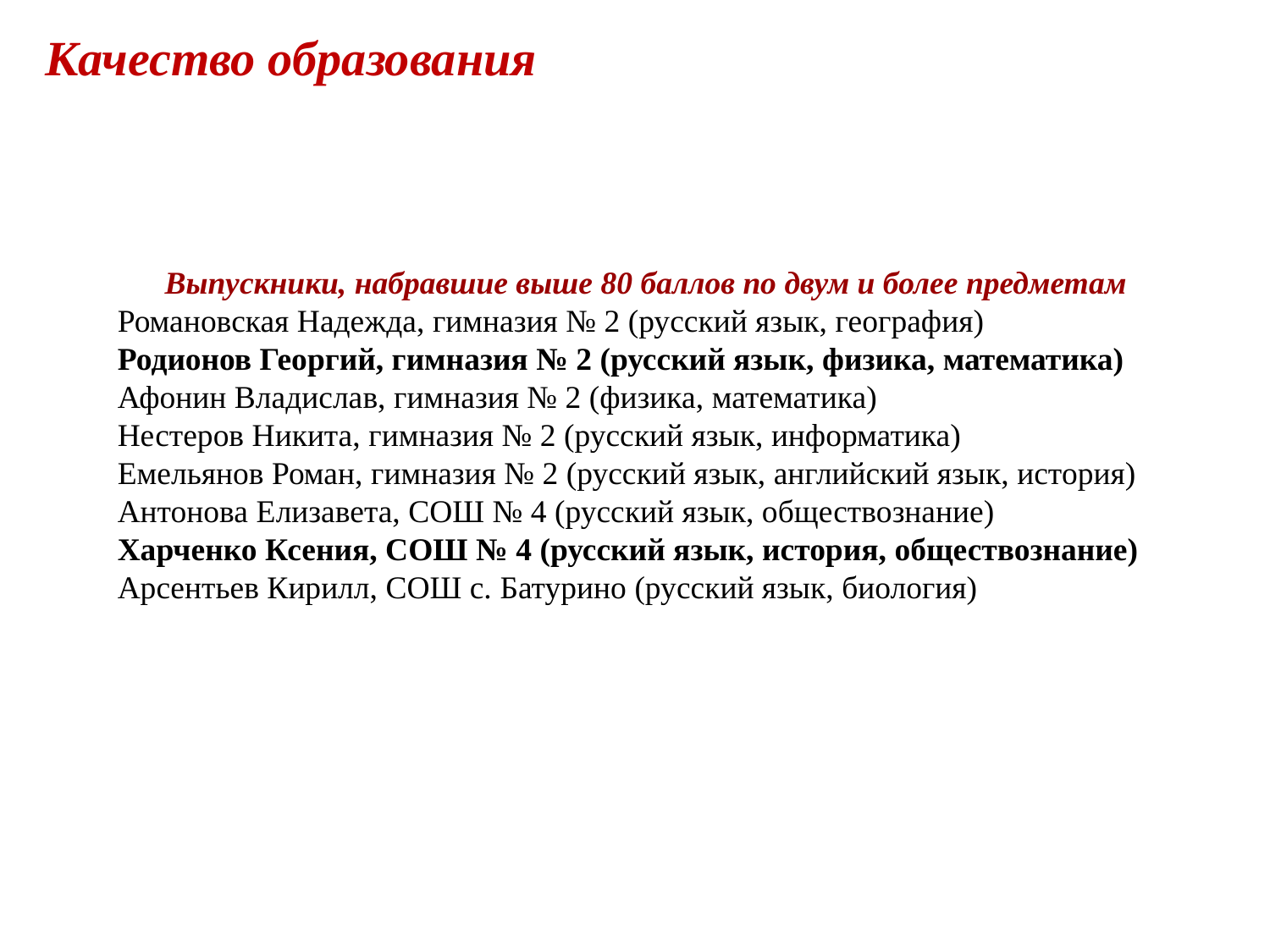

Качество образования
Выпускники, набравшие выше 80 баллов по двум и более предметам
Романовская Надежда, гимназия № 2 (русский язык, география)
Родионов Георгий, гимназия № 2 (русский язык, физика, математика)
Афонин Владислав, гимназия № 2 (физика, математика)
Нестеров Никита, гимназия № 2 (русский язык, информатика)
Емельянов Роман, гимназия № 2 (русский язык, английский язык, история)
Антонова Елизавета, СОШ № 4 (русский язык, обществознание)
Харченко Ксения, СОШ № 4 (русский язык, история, обществознание)
Арсентьев Кирилл, СОШ с. Батурино (русский язык, биология)